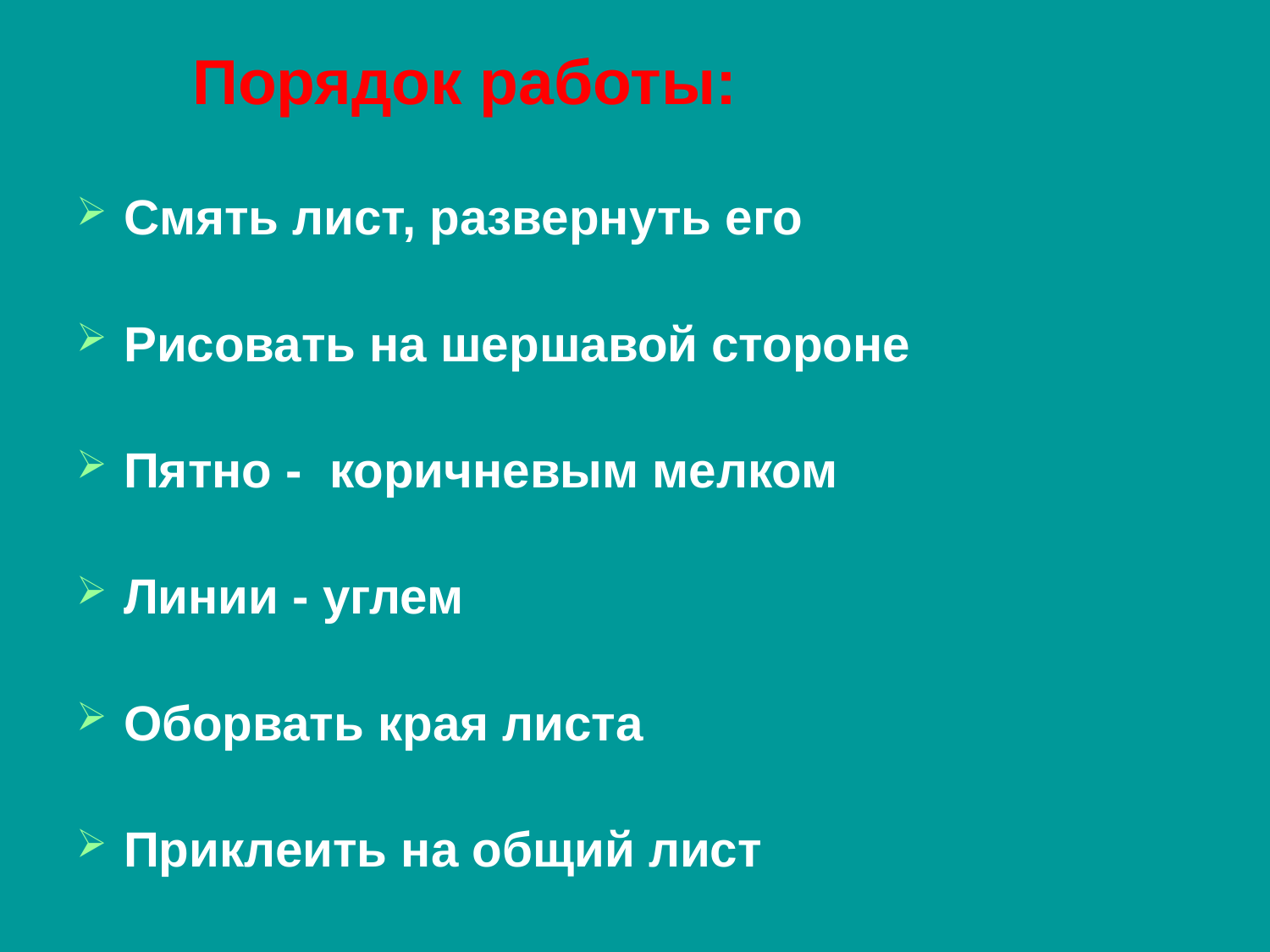

# Порядок работы:
Смять лист, развернуть его

Рисовать на шершавой стороне

Пятно -  коричневым мелком

Линии - углем

Оборвать края листа

Приклеить на общий лист